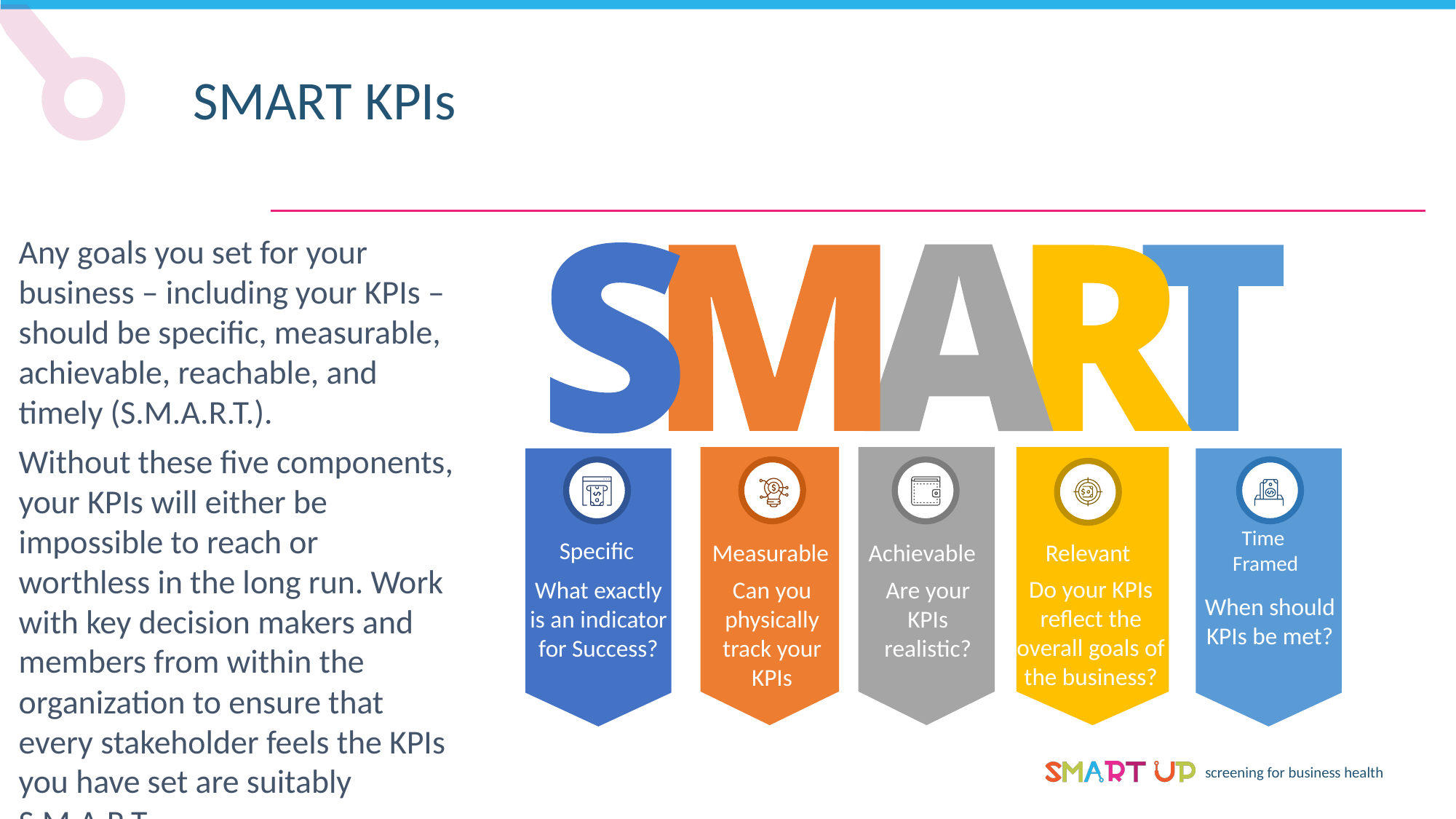

SMART KPIs
Any goals you set for your business – including your KPIs – should be specific, measurable, achievable, reachable, and timely (S.M.A.R.T.).
Without these five components, your KPIs will either be impossible to reach or worthless in the long run. Work with key decision makers and members from within the organization to ensure that every stakeholder feels the KPIs you have set are suitably S.M.A.R.T.

Time
Framed
Specific
Achievable
Relevant
Measurable
Do your KPIs reflect the overall goals of the business?
What exactly is an indicator for Success?
Can you physically track your KPIs
Are your KPIs realistic?
When should KPIs be met?